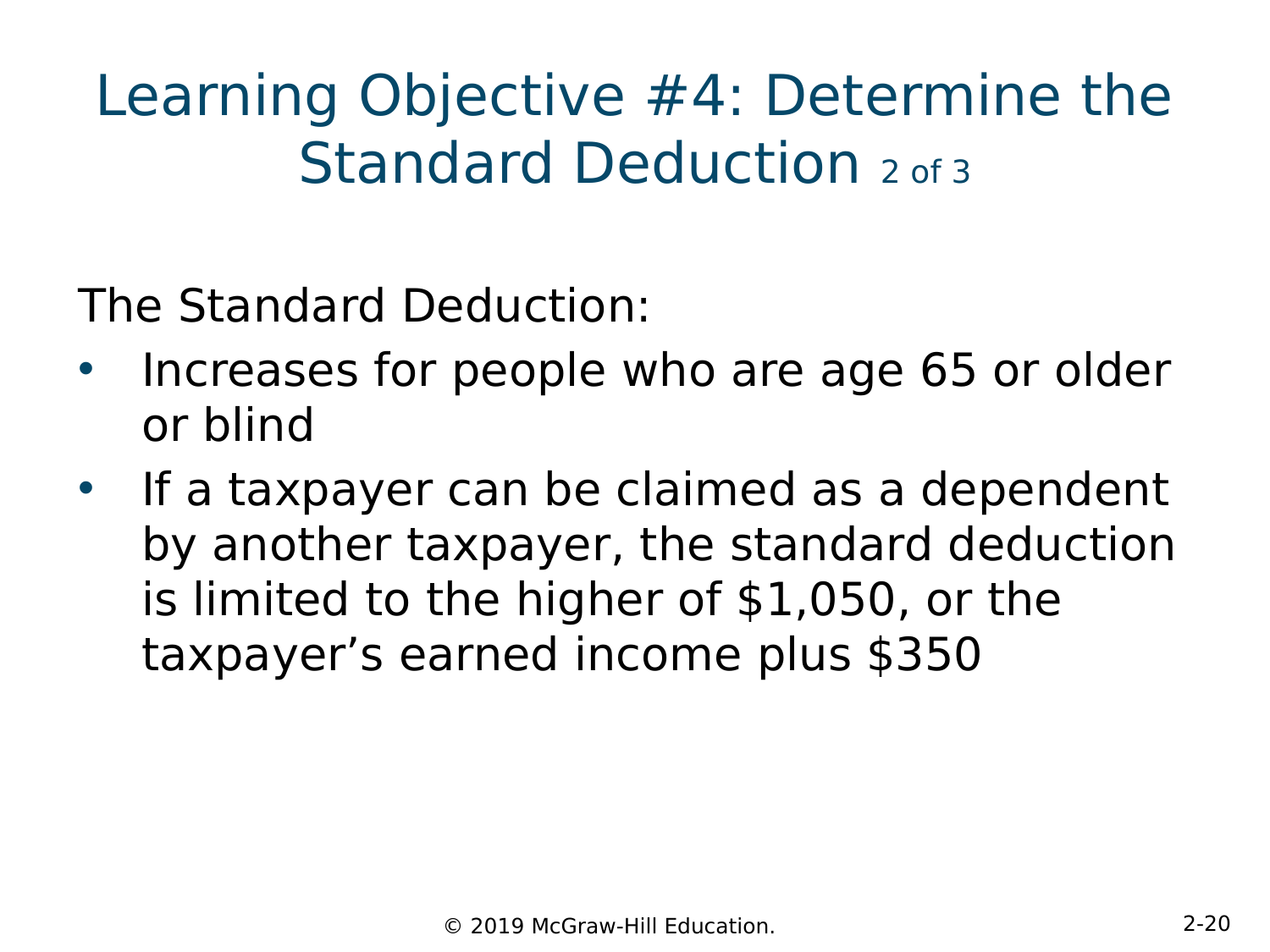

# Learning Objective #4: Determine the Standard Deduction 2 of 3
The Standard Deduction:
Increases for people who are age 65 or older or blind
If a taxpayer can be claimed as a dependent by another taxpayer, the standard deduction is limited to the higher of $1,050, or the taxpayer’s earned income plus $350